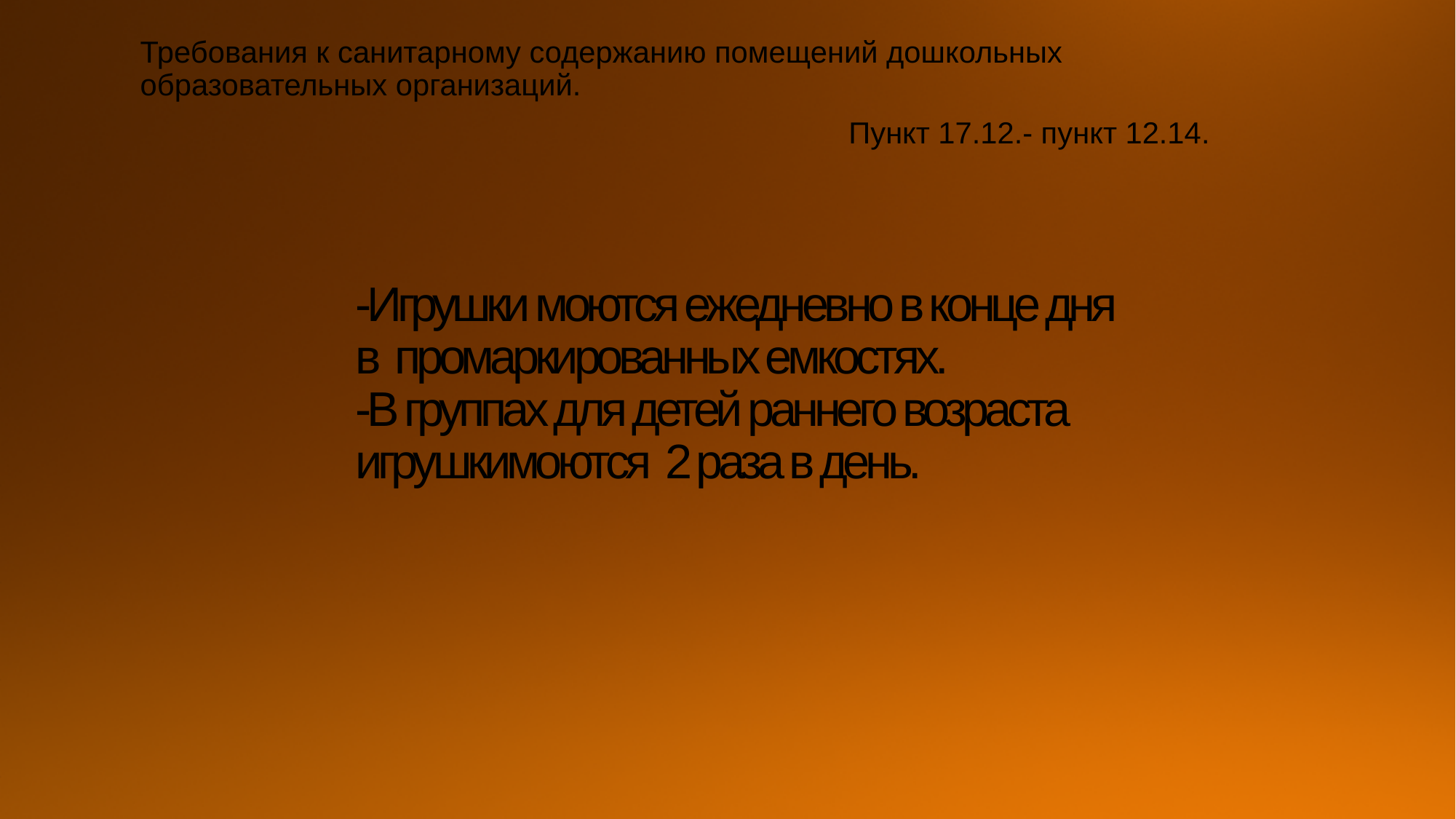

Требования к санитарному содержанию помещений дошкольных образовательных организаций.
Пункт 17.12.- пункт 12.14.
# -Игрушки моются ежедневно в конце дня в  промаркированных емкостях. -В группах для детей раннего возраста игрушкимоются  2 раза в день.